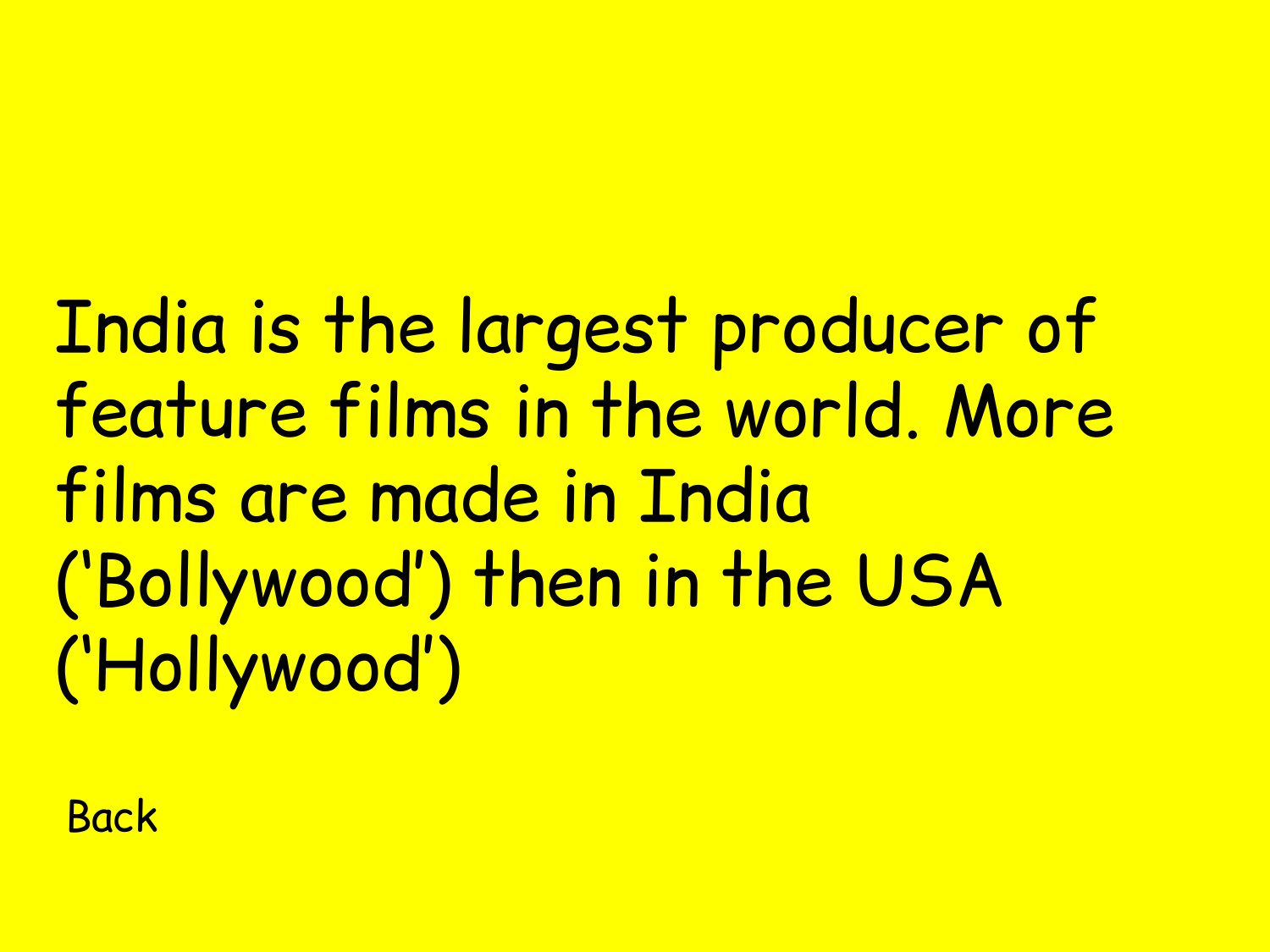

India is the largest producer of feature films in the world. More films are made in India (‘Bollywood’) then in the USA (‘Hollywood’)
Back